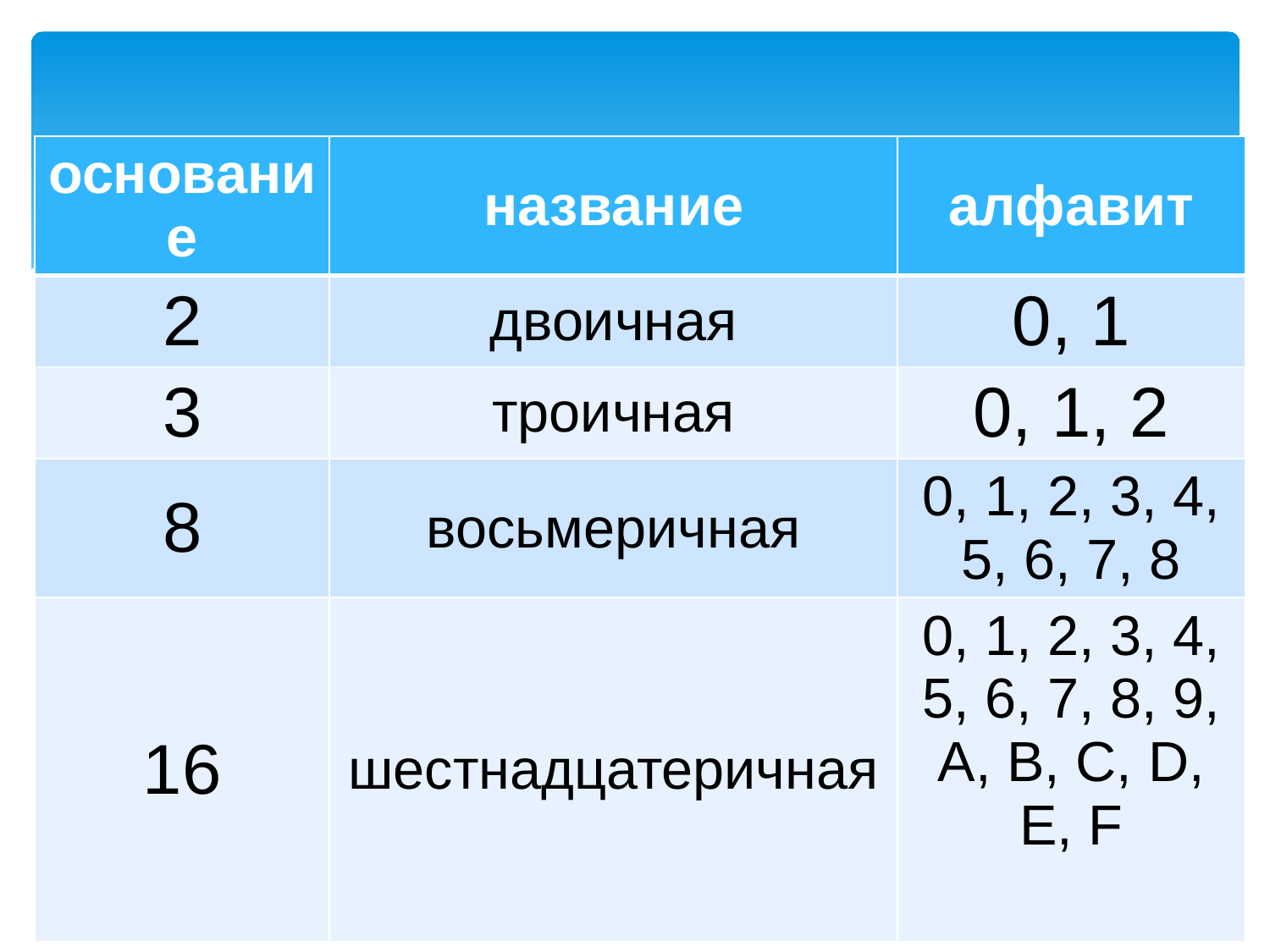

| основание | название | алфавит |
| --- | --- | --- |
| 2 | двоичная | 0, 1 |
| 3 | троичная | 0, 1, 2 |
| 8 | восьмеричная | 0, 1, 2, 3, 4, 5, 6, 7, 8 |
| 16 | шестнадцатеричная | 0, 1, 2, 3, 4, 5, 6, 7, 8, 9, А, В, С, D, E, F |